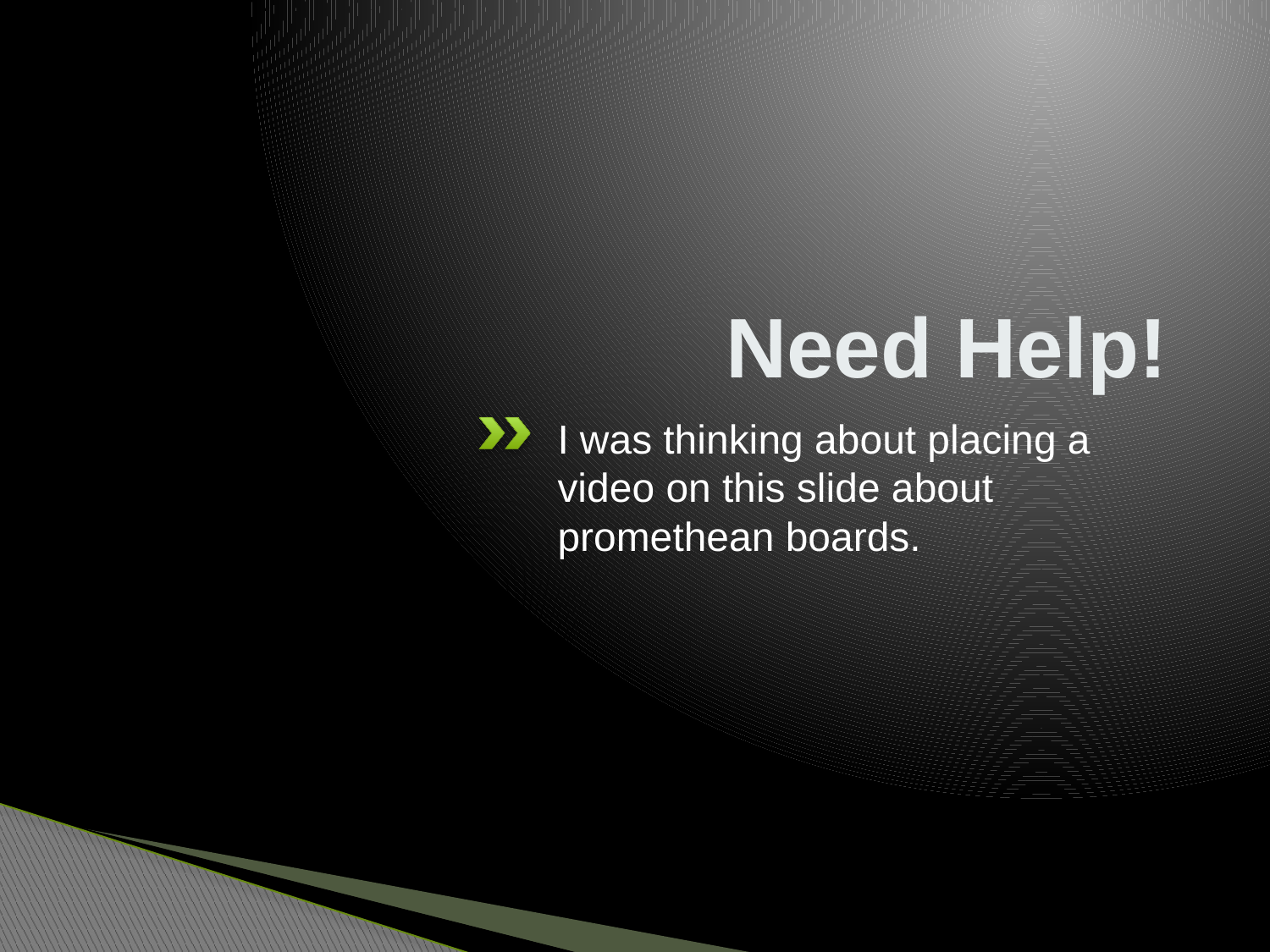

# Need Help!
I was thinking about placing a video on this slide about promethean boards.